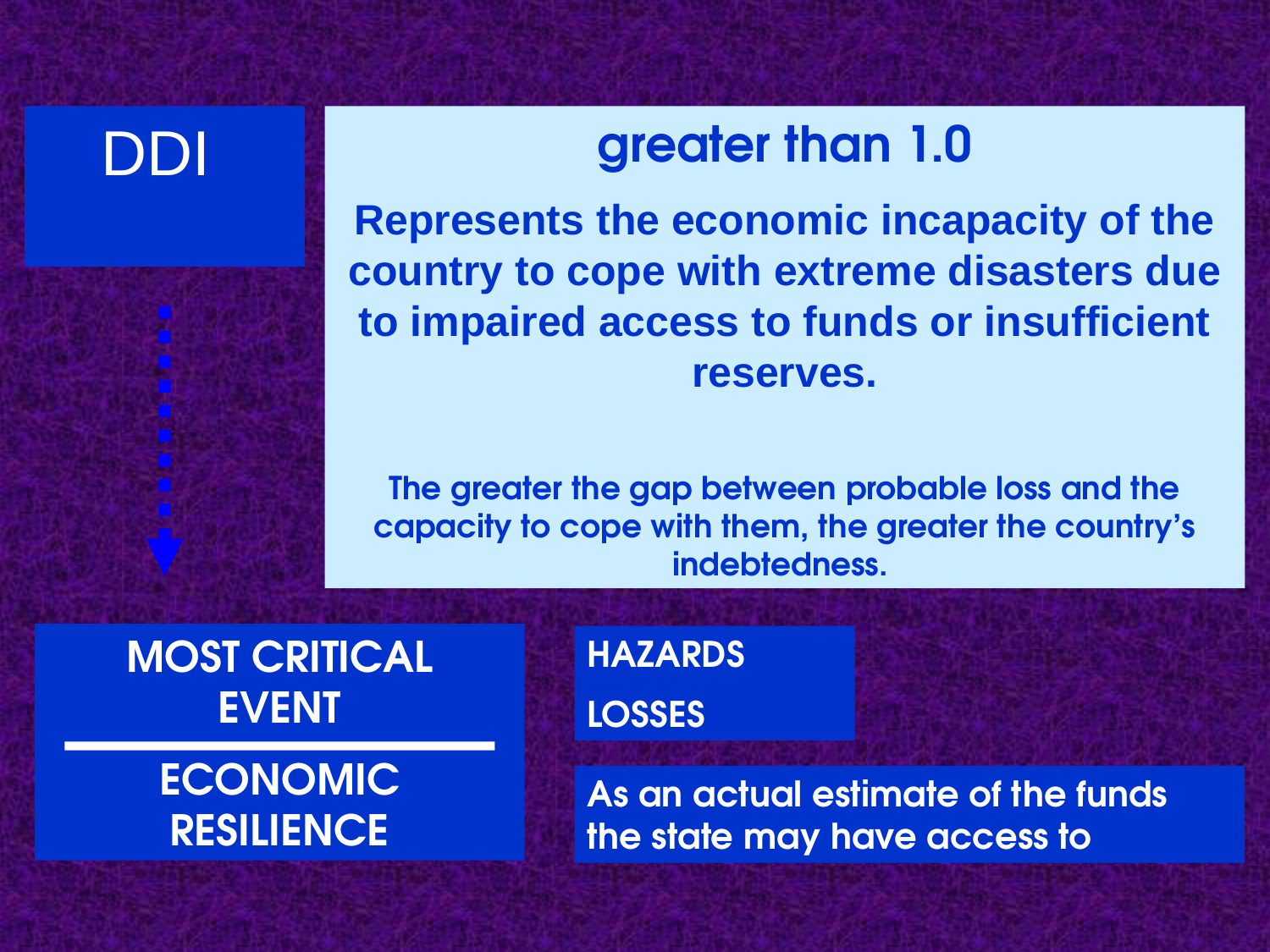

DDI

greater than 1.0
Represents the economic incapacity of the country to cope with extreme disasters due to impaired access to funds or insufficient reserves.

The greater the gap between probable loss and the capacity to cope with them, the greater the country’s indebtedness.

MOST CRITICAL
EVENT
ECONOMIC RESILIENCE
HAZARDS
LOSSES

As an actual estimate of the funds the state may have access to